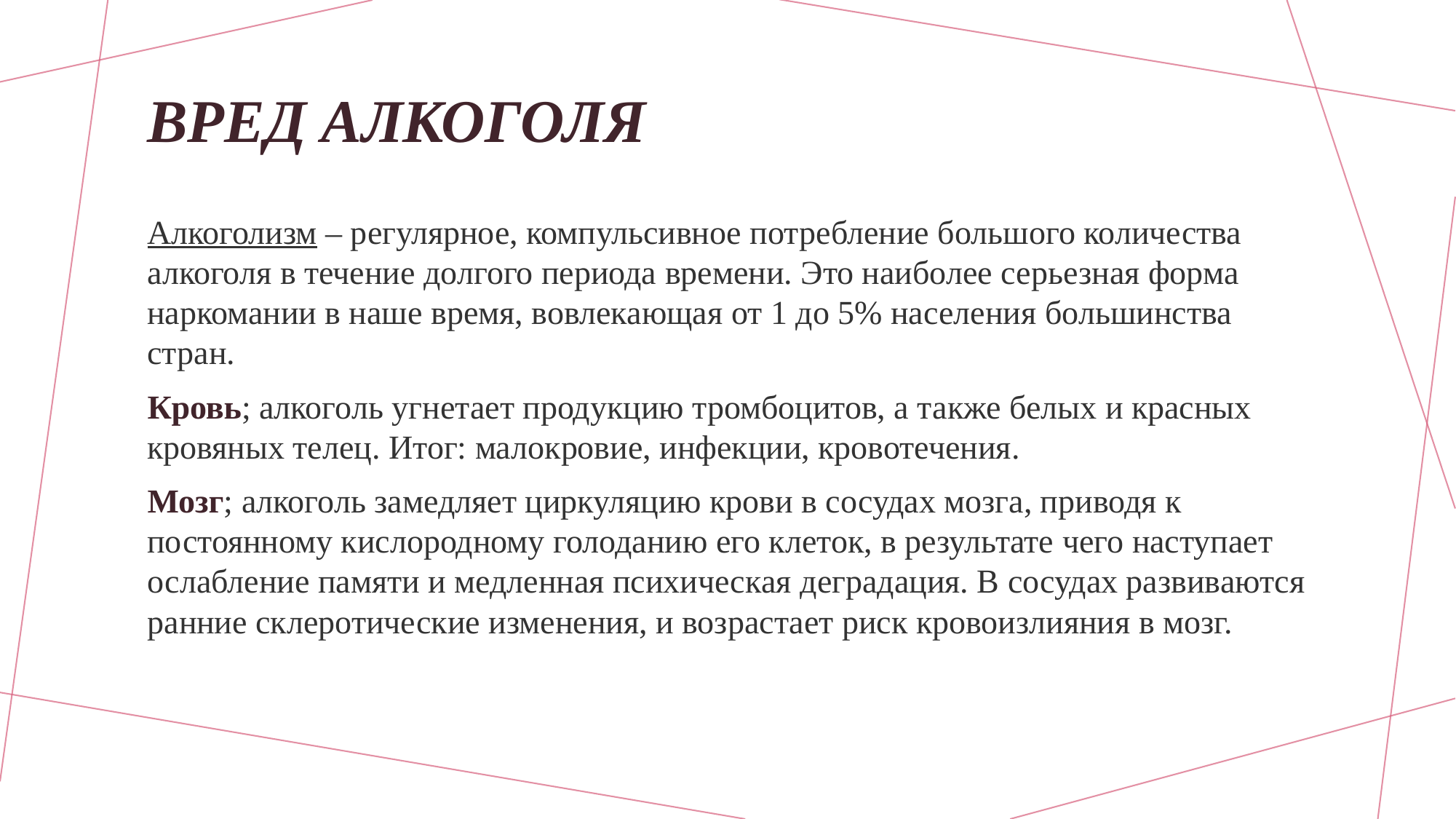

# Вред алкоголя
Алкоголизм – регулярное, компульсивное потребление большого количества алкоголя в течение долгого периода времени. Это наиболее серьезная форма наркомании в наше время, вовлекающая от 1 до 5% населения большинства стран.
Кровь; алкоголь угнетает продукцию тромбоцитов, а также белых и красных кровяных телец. Итог: малокровие, инфекции, кровотечения.
Мозг; алкоголь замедляет циркуляцию крови в сосудах мозга, приводя к постоянному кислородному голоданию его клеток, в результате чего наступает ослабление памяти и медленная психическая деградация. В сосудах развиваются ранние склеротические изменения, и возрастает риск кровоизлияния в мозг.